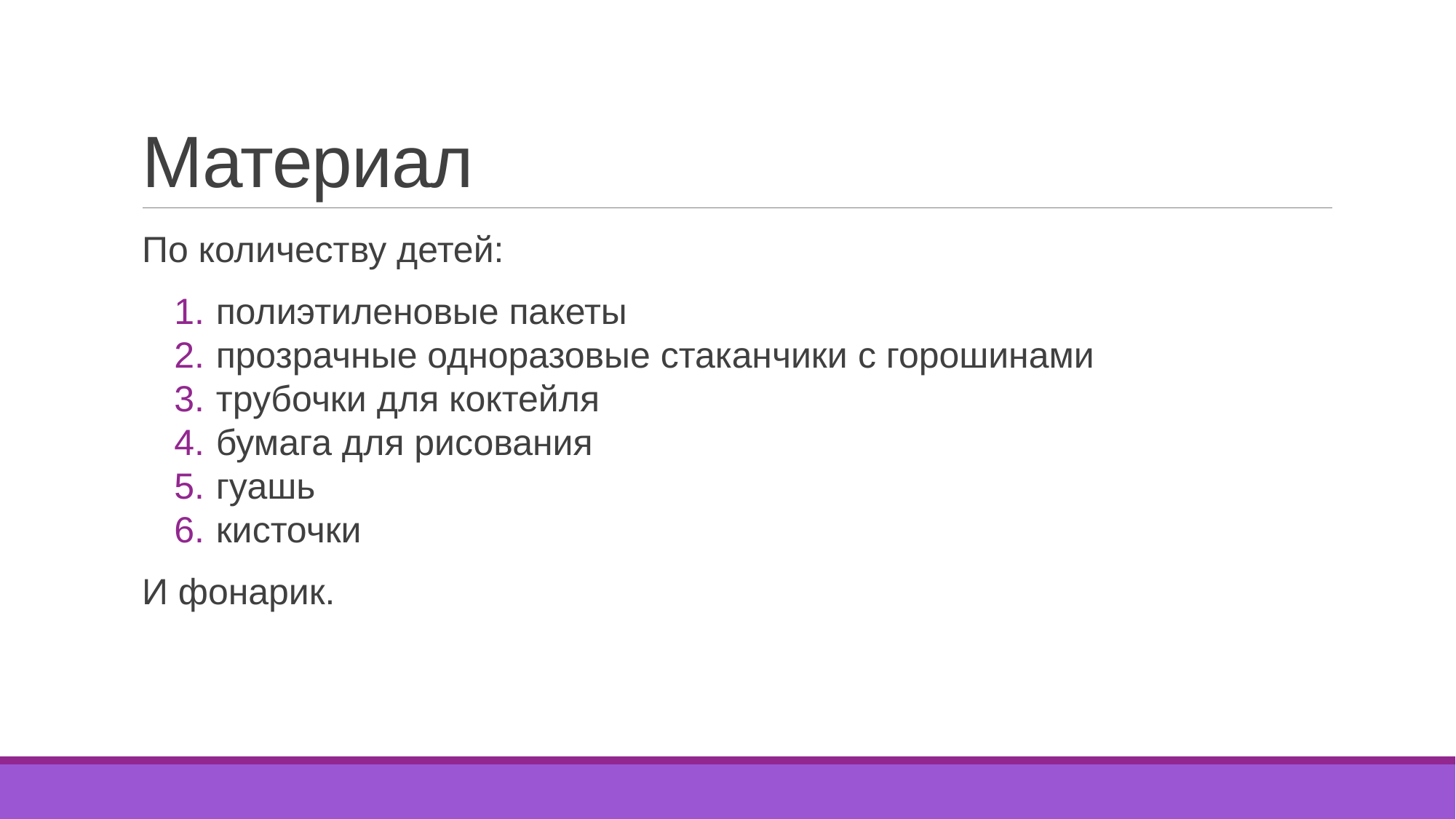

# Материал
По количеству детей:
полиэтиленовые пакеты
прозрачные одноразовые стаканчики с горошинами
трубочки для коктейля
бумага для рисования
гуашь
кисточки
И фонарик.